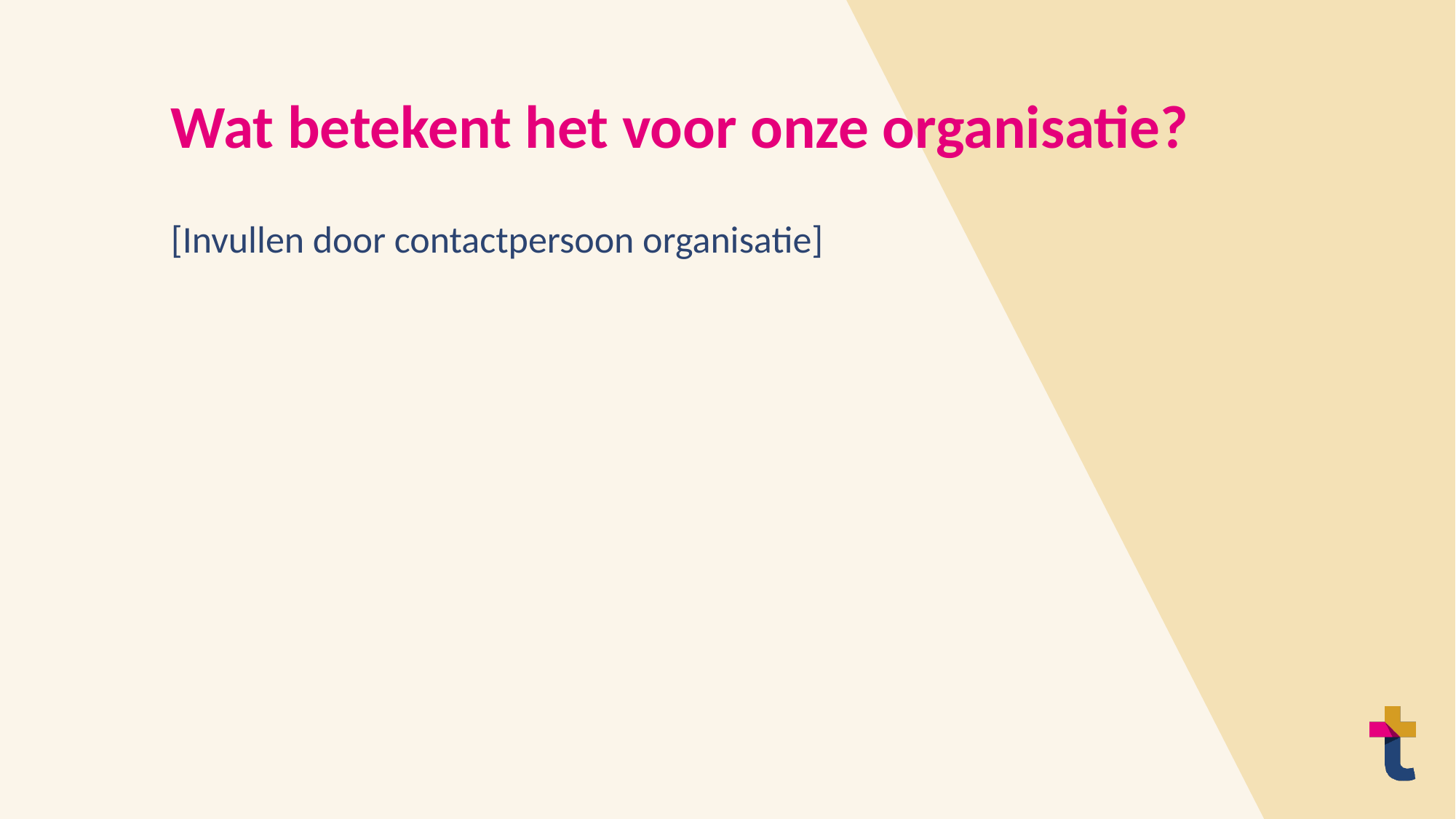

# Wat betekent het voor onze organisatie?
[Invullen door contactpersoon organisatie]